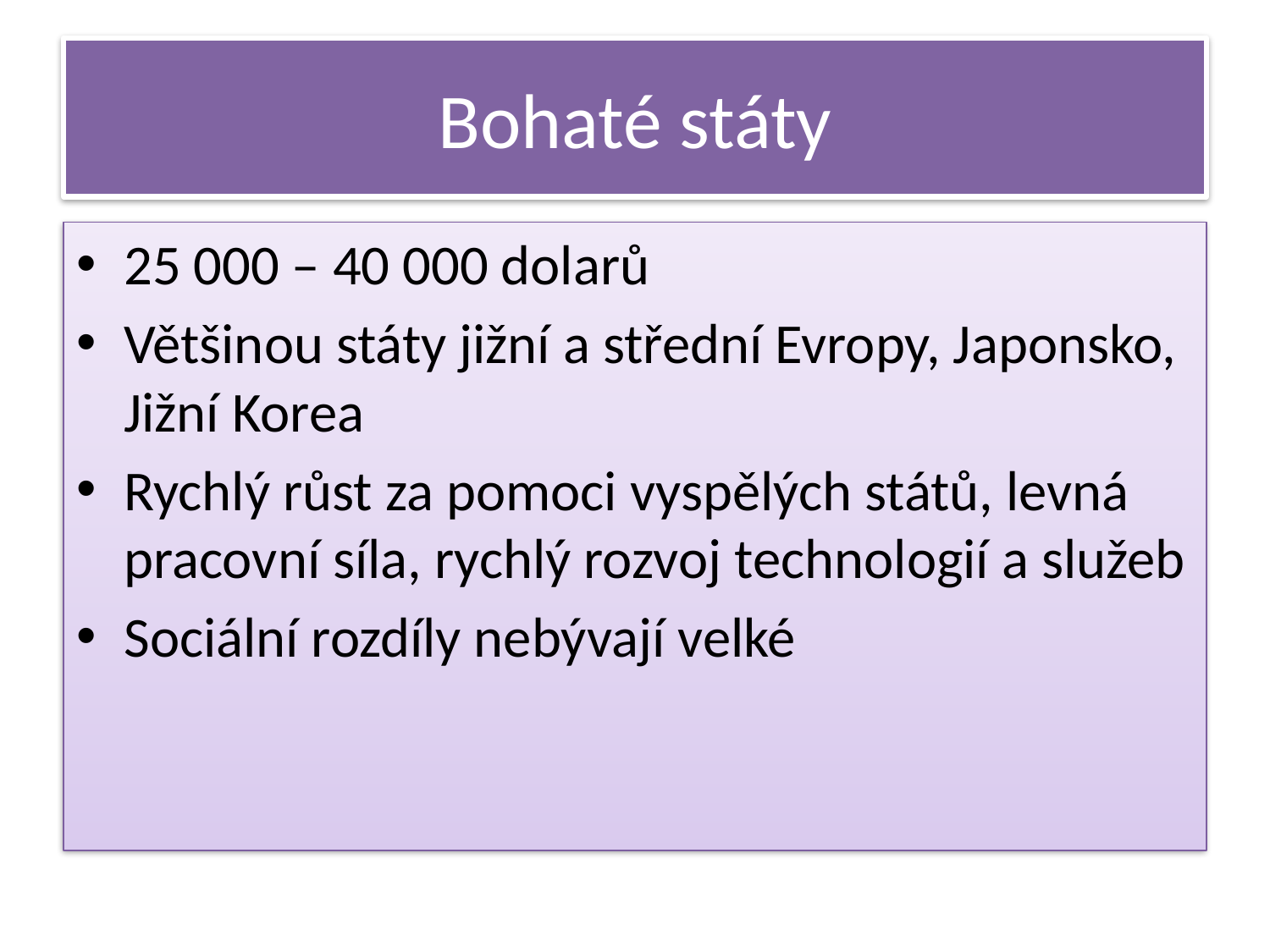

# Bohaté státy
25 000 – 40 000 dolarů
Většinou státy jižní a střední Evropy, Japonsko, Jižní Korea
Rychlý růst za pomoci vyspělých států, levná pracovní síla, rychlý rozvoj technologií a služeb
Sociální rozdíly nebývají velké